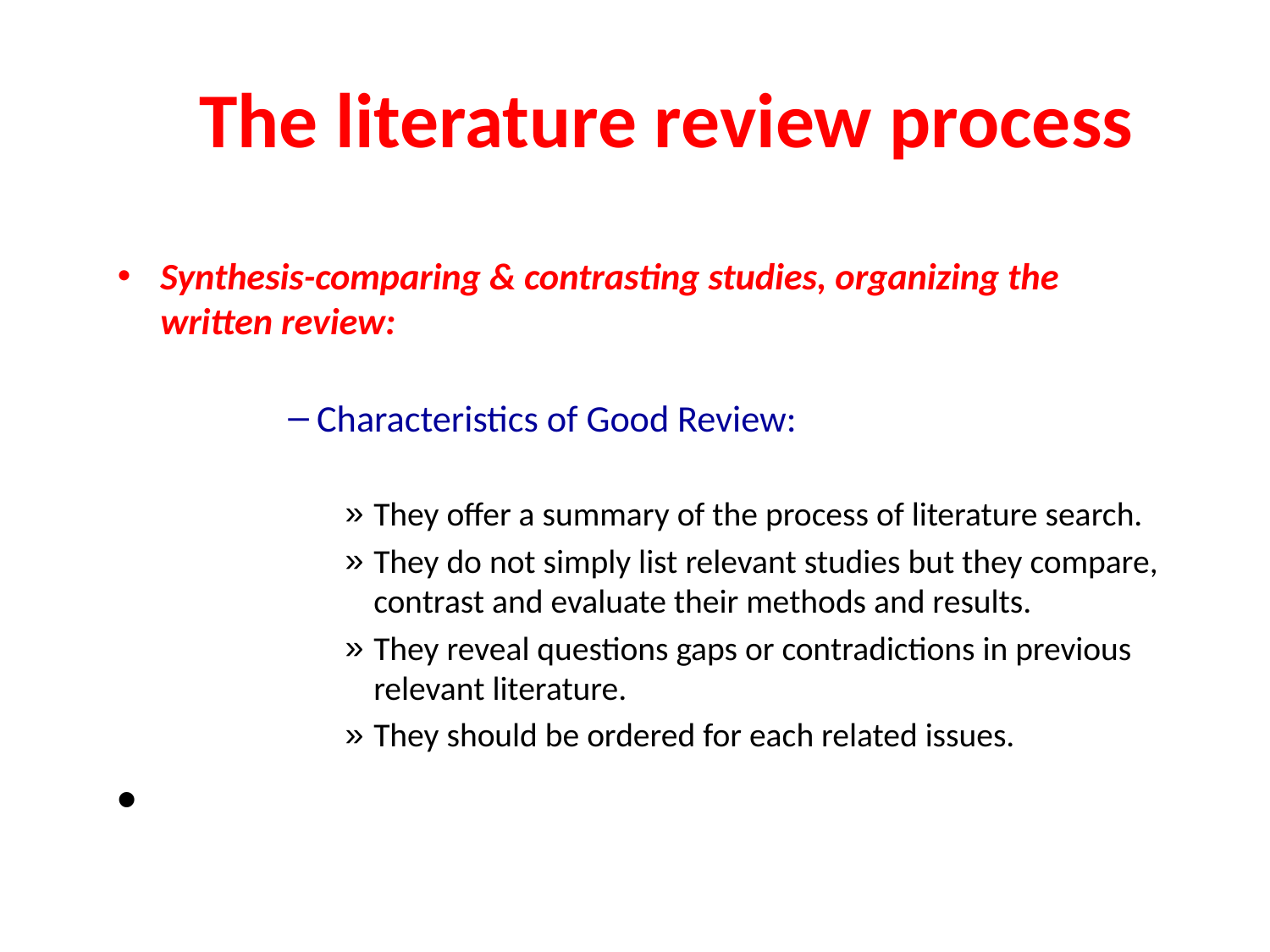

# The literature review process
Synthesis-comparing & contrasting studies, organizing the written review:

Characteristics of Good Review:

They offer a summary of the process of literature search.
They do not simply list relevant studies but they compare, contrast and evaluate their methods and results.
They reveal questions gaps or contradictions in previous relevant literature.
They should be ordered for each related issues.